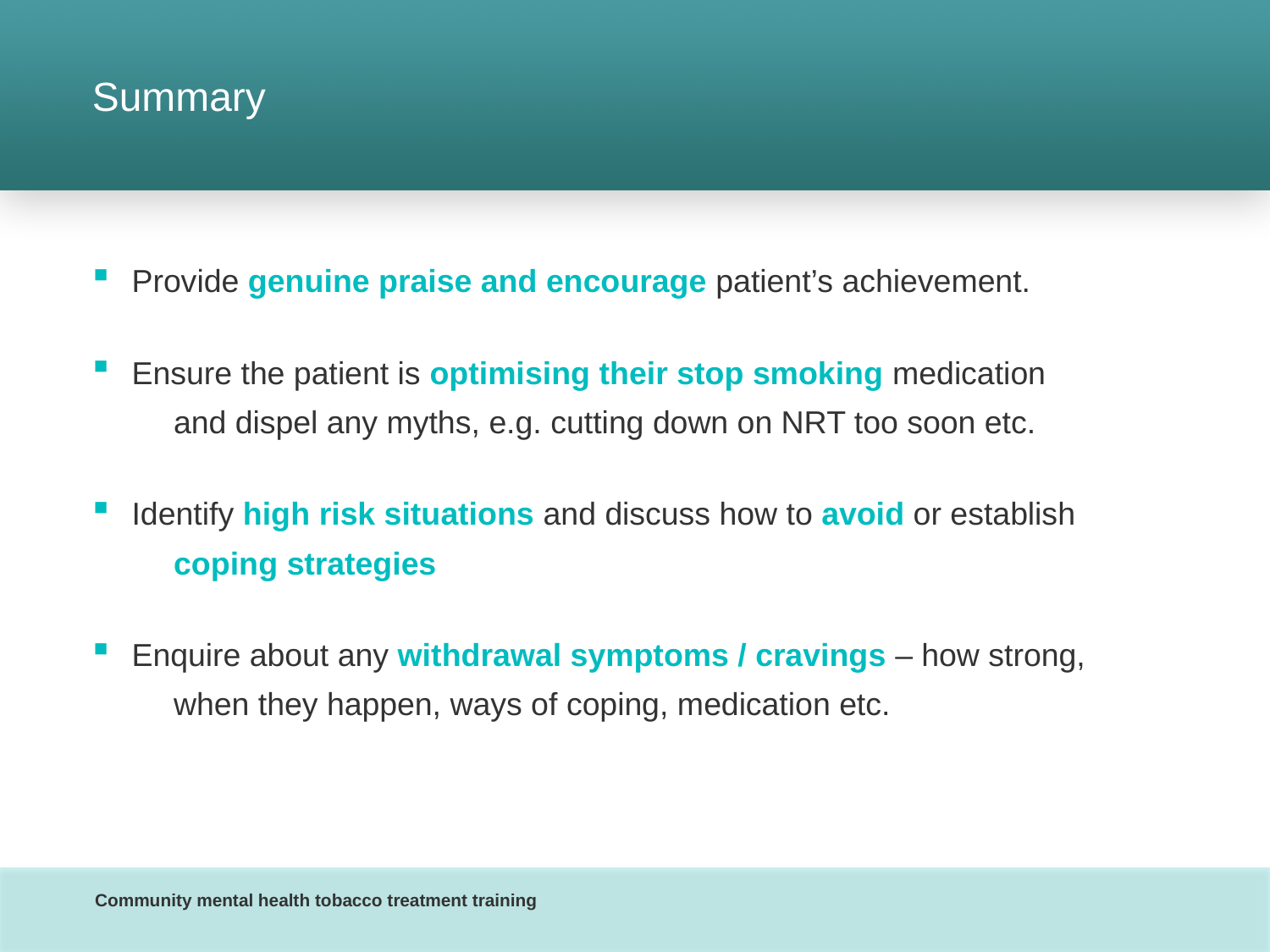

# Summary
Provide genuine praise and encourage patient’s achievement.
Ensure the patient is optimising their stop smoking medication
	and dispel any myths, e.g. cutting down on NRT too soon etc.
Identify high risk situations and discuss how to avoid or establish
	coping strategies
Enquire about any withdrawal symptoms / cravings – how strong,
	when they happen, ways of coping, medication etc.
Community mental health tobacco treatment training